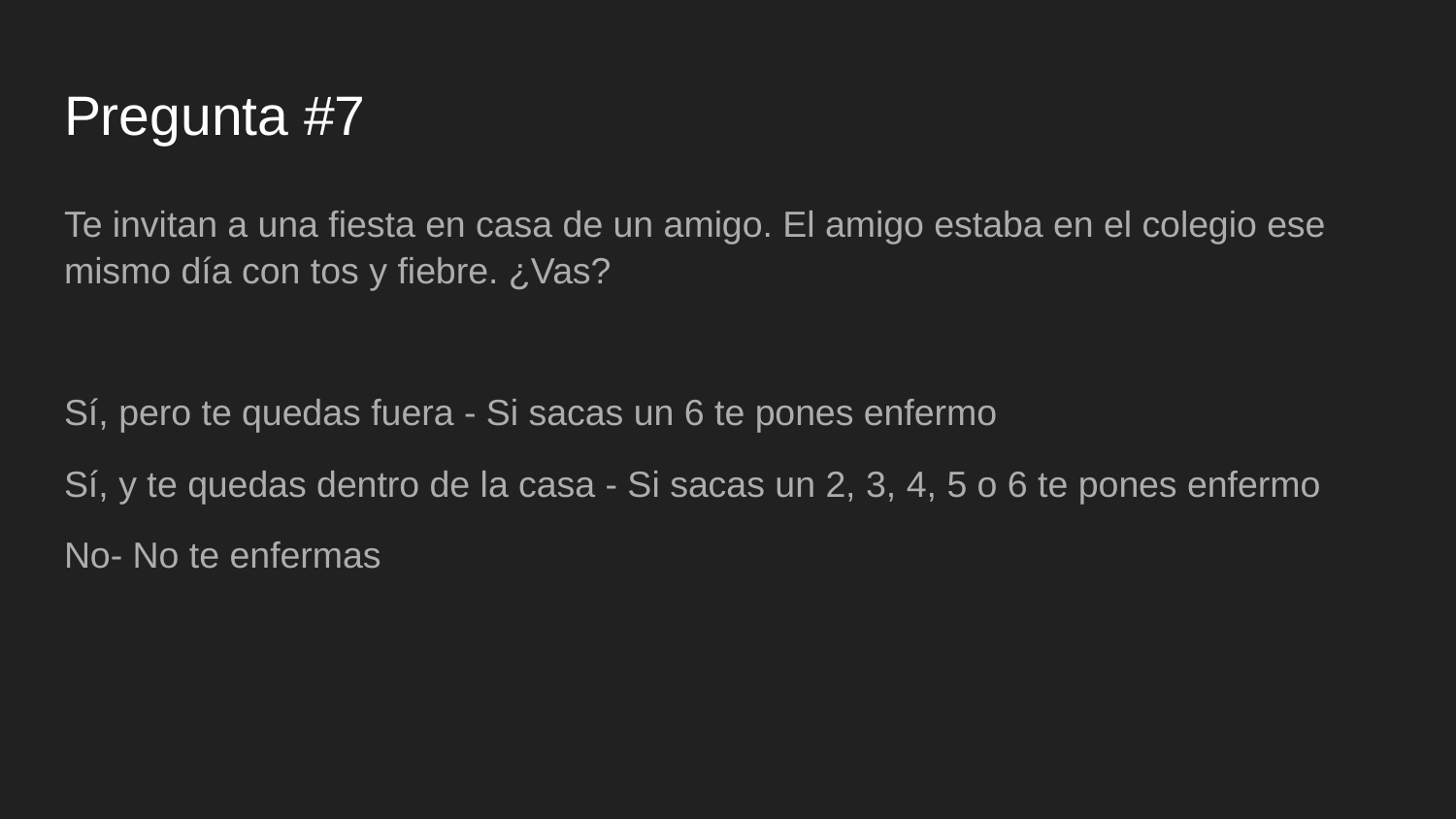

# Pregunta #7
Te invitan a una fiesta en casa de un amigo. El amigo estaba en el colegio ese mismo día con tos y fiebre. ¿Vas?

Sí, pero te quedas fuera - Si sacas un 6 te pones enfermo
Sí, y te quedas dentro de la casa - Si sacas un 2, 3, 4, 5 o 6 te pones enfermo
No- No te enfermas